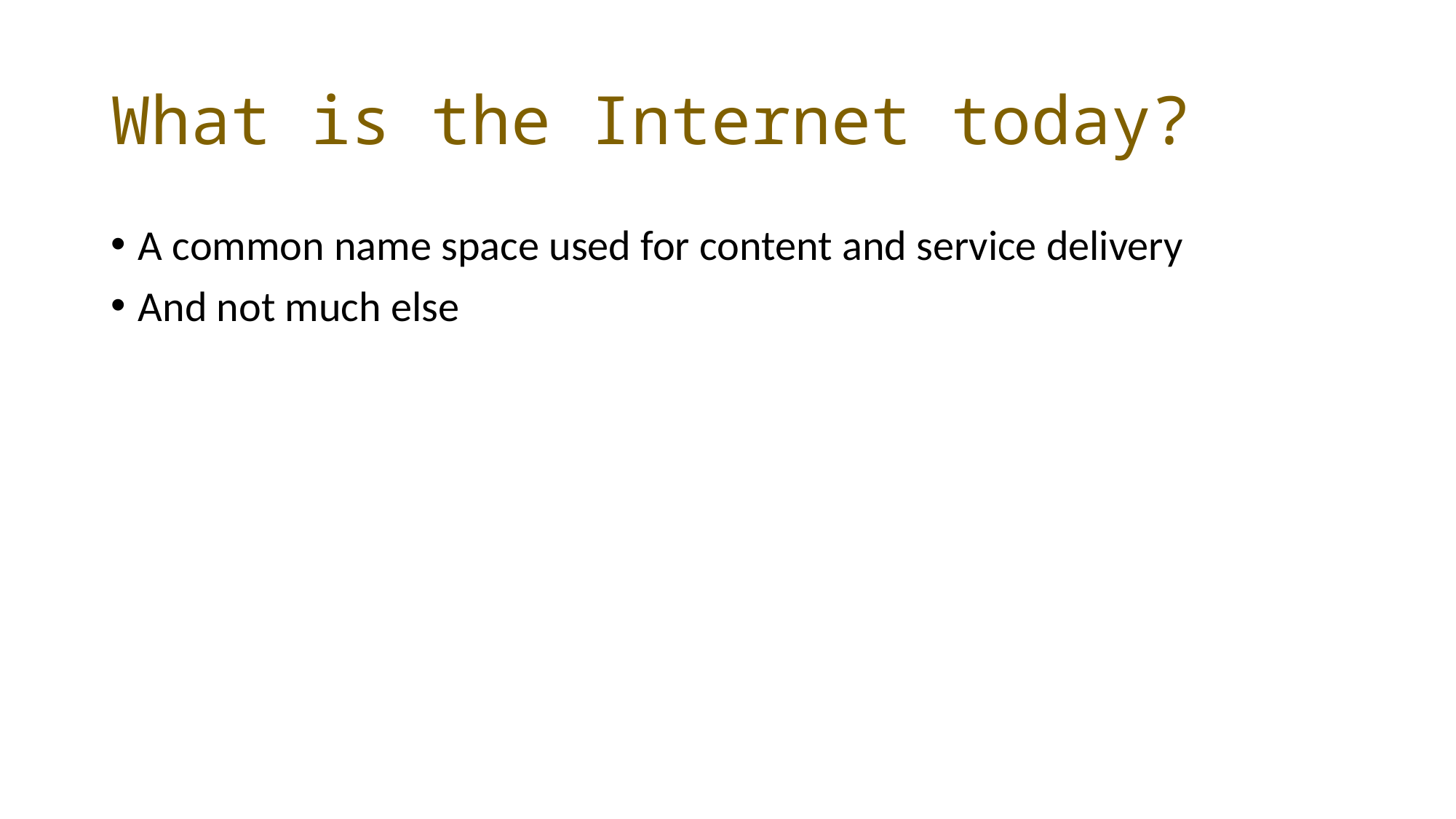

# What is the Internet today?
A common name space used for content and service delivery
And not much else